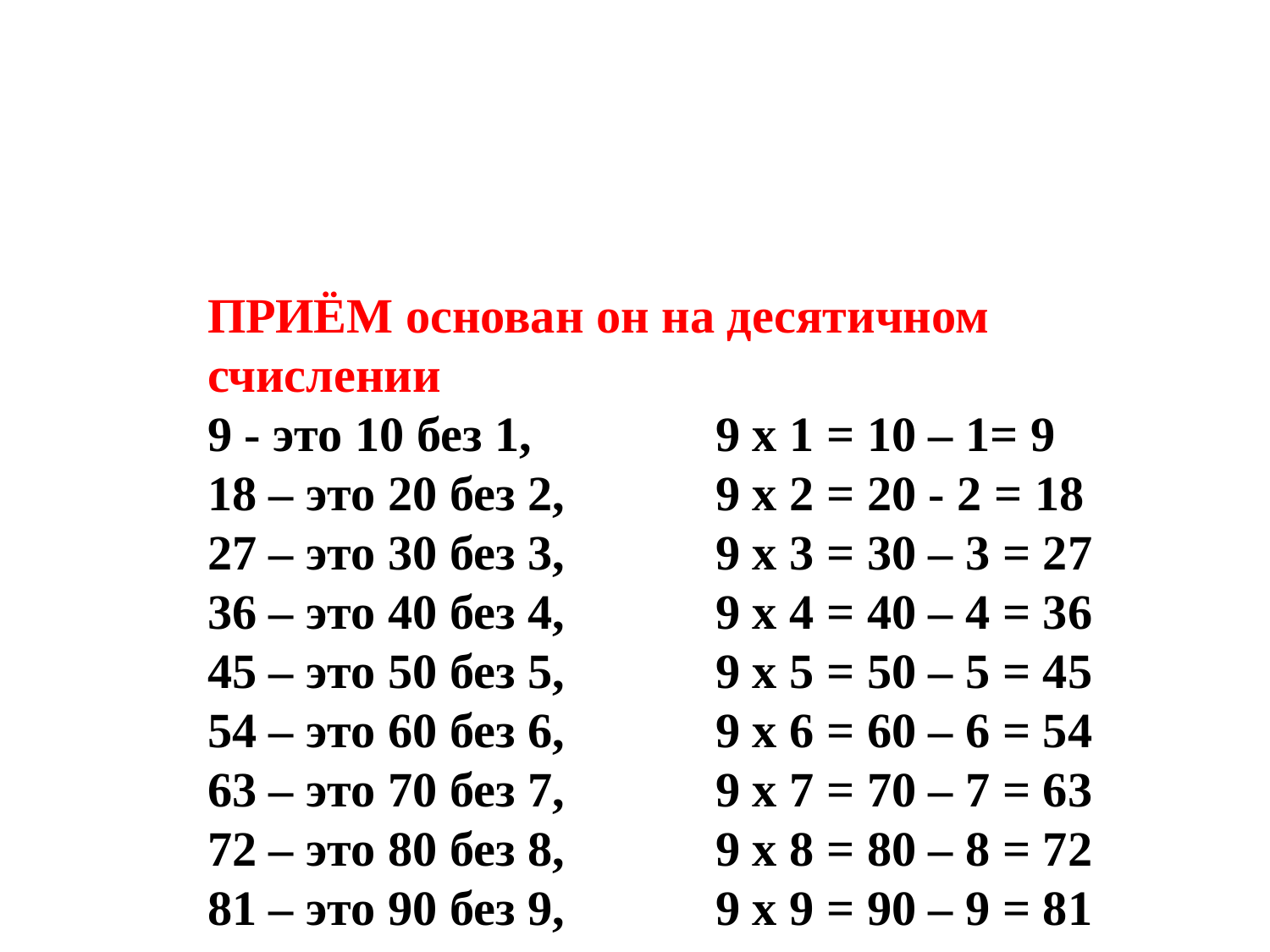

ПРИЁМ основан он на десятичном счислении
9 - это 10 без 1, 		9 х 1 = 10 – 1= 9
18 – это 20 без 2, 		9 х 2 = 20 - 2 = 18
27 – это 30 без 3, 		9 х 3 = 30 – 3 = 27
36 – это 40 без 4, 		9 х 4 = 40 – 4 = 36
45 – это 50 без 5, 		9 х 5 = 50 – 5 = 45
54 – это 60 без 6, 		9 х 6 = 60 – 6 = 54
63 – это 70 без 7, 		9 х 7 = 70 – 7 = 63
72 – это 80 без 8, 		9 х 8 = 80 – 8 = 72
81 – это 90 без 9, 		9 х 9 = 90 – 9 = 81